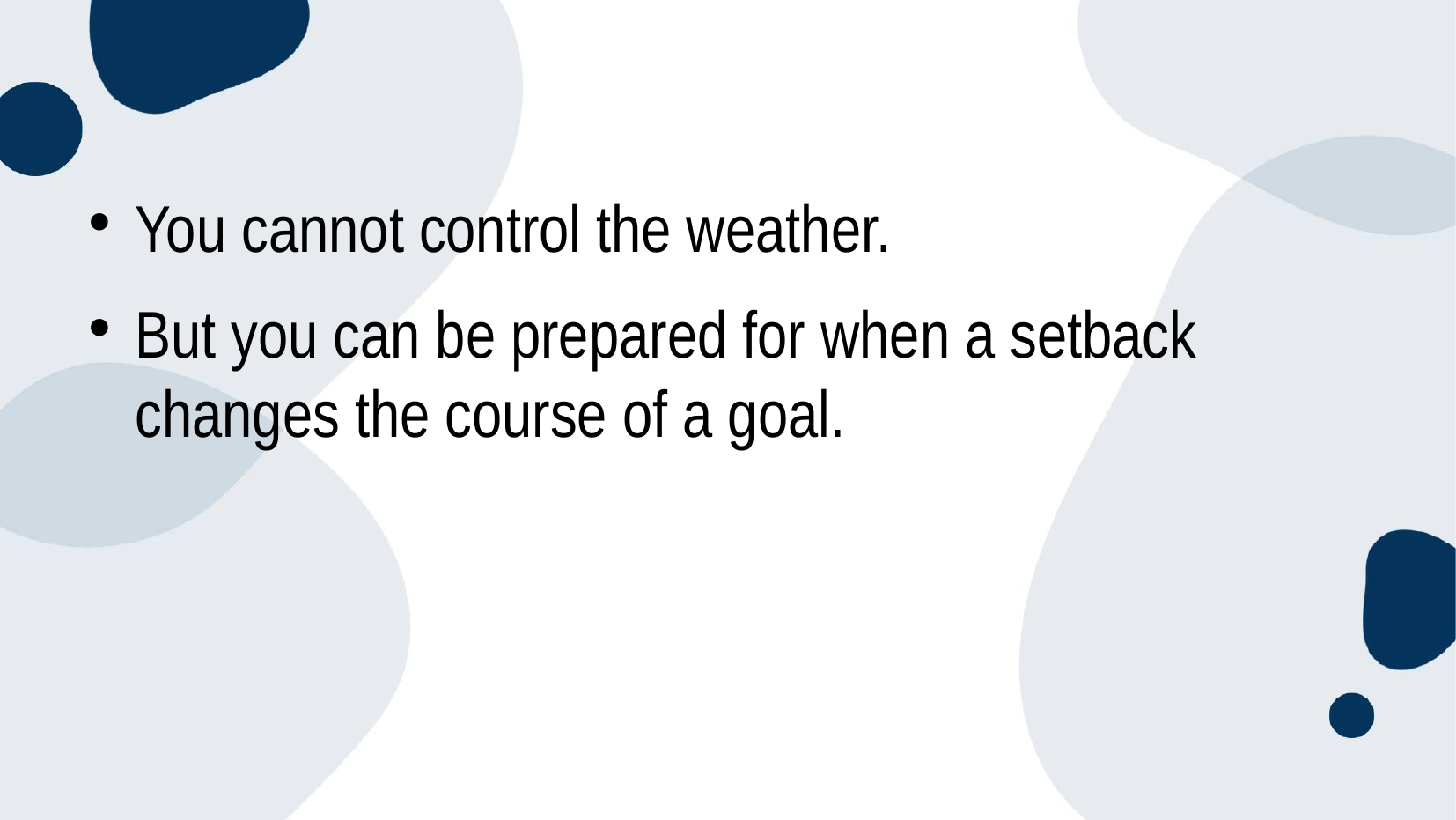

#
You cannot control the weather.
But you can be prepared for when a setback changes the course of a goal.